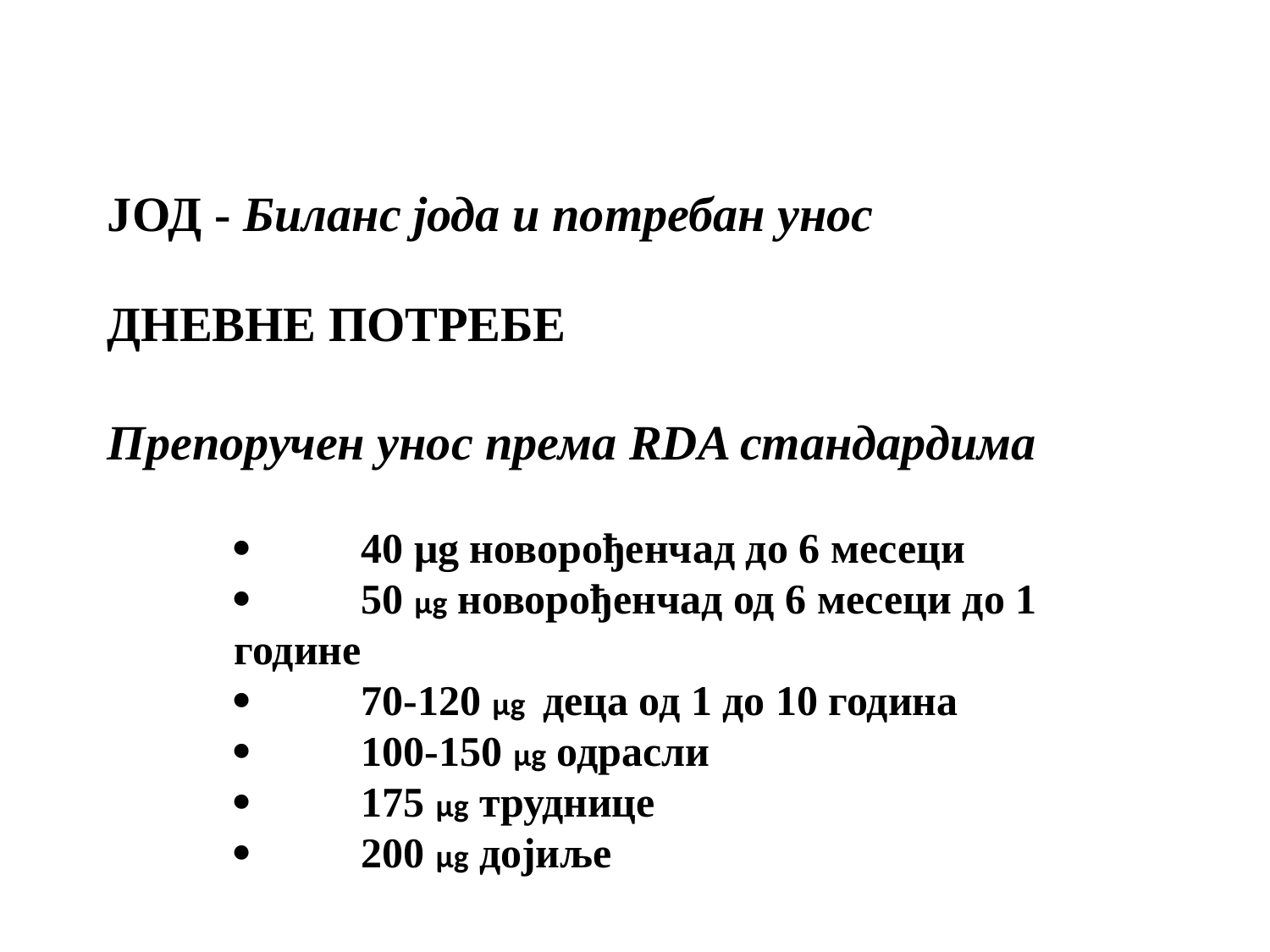

ЈОД - Биланс јода и потребан унос

ДНЕВНЕ ПОТРЕБЕ

Препоручен унос према RDA стандардима

•	40 μg новорођенчад до 6 месеци
•	50 μg новорођенчад од 6 месеци до 1 године
•	70-120 μg  деца од 1 до 10 година
•	100-150 μg одрасли
•	175 μg труднице
•	200 μg дојиље